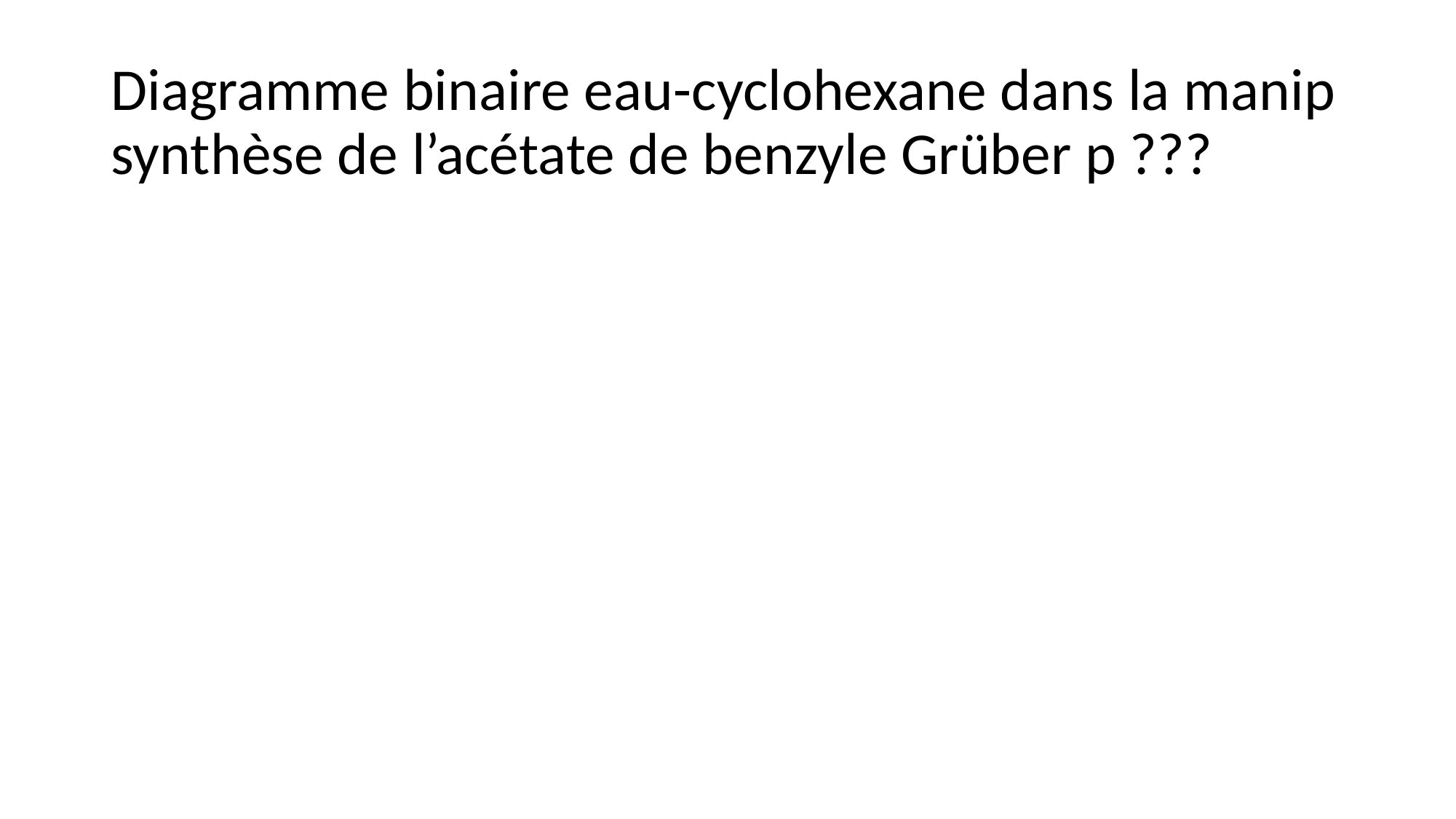

# Diagramme binaire eau-cyclohexane dans la manip synthèse de l’acétate de benzyle Grüber p ???